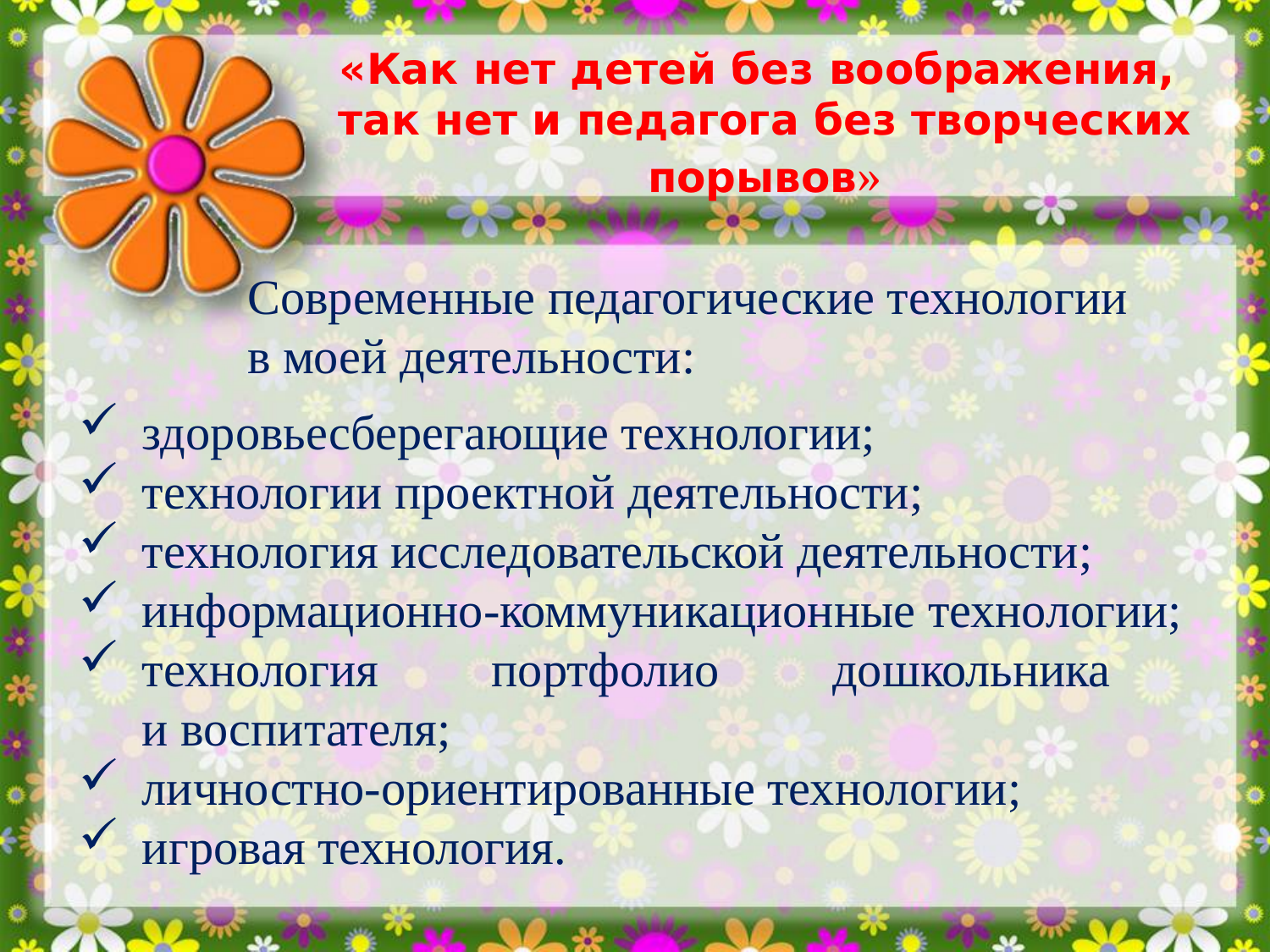

«Как нет детей без воображения,
так нет и педагога без творческих порывов»

Современные педагогические технологии
в моей деятельности:

здоровьесберегающие технологии;
технологии проектной деятельности;
технология исследовательской деятельности;
информационно-коммуникационные технологии;
технология портфолио дошкольника
и воспитателя;
личностно-ориентированные технологии;
игровая технология.